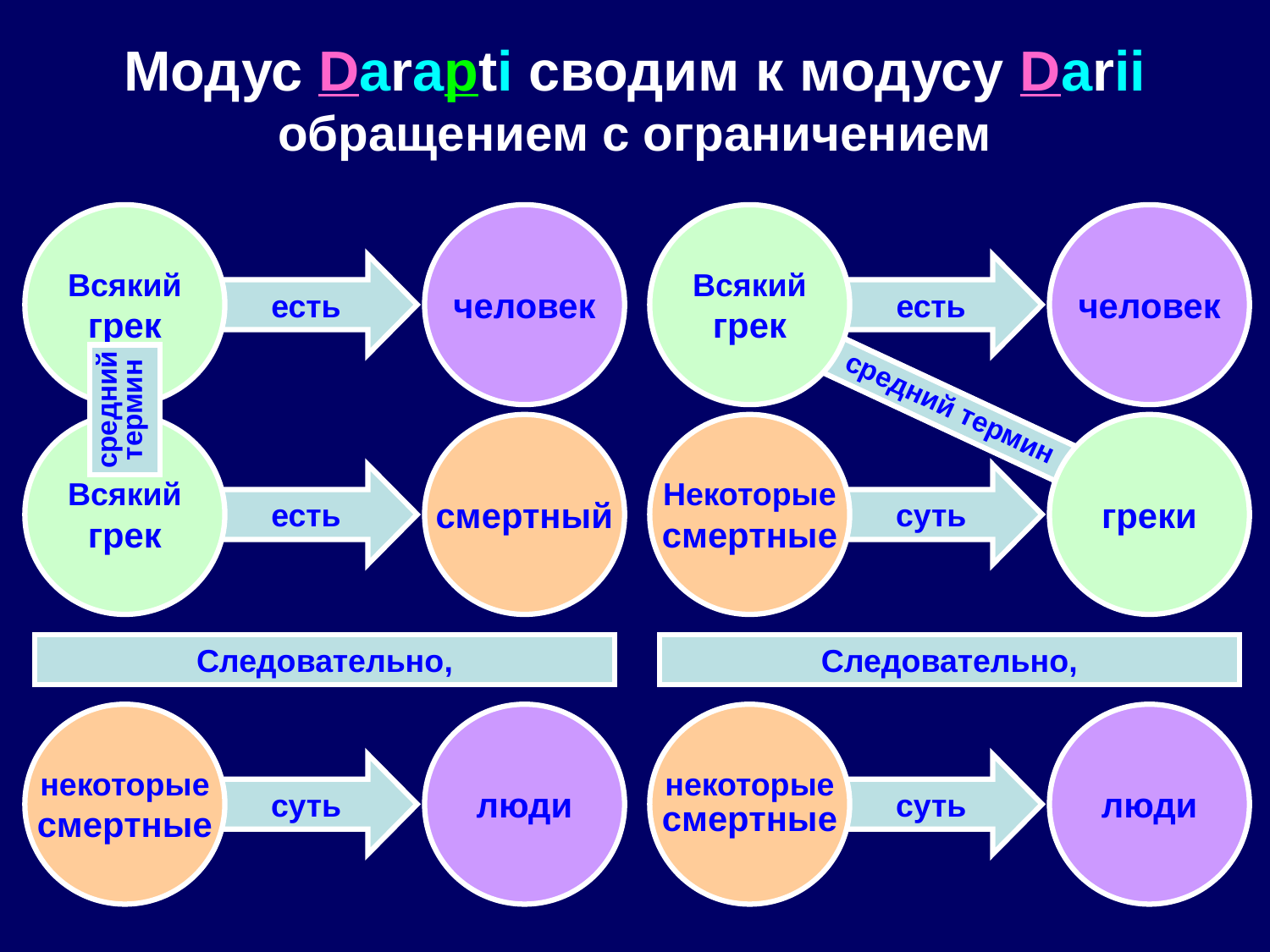

# Модус Darapti сводим к модусу Darii обращением с ограничением
Всякий
грек
человек
Всякий
грек
человек
есть
есть
средний
термин
суть
 средний термин
Всякий
грек
смертный
Некоторые
смертные
греки
есть
суть
Следовательно,
Следовательно,
некоторые
смертные
люди
некоторые
смертные
люди
суть
суть